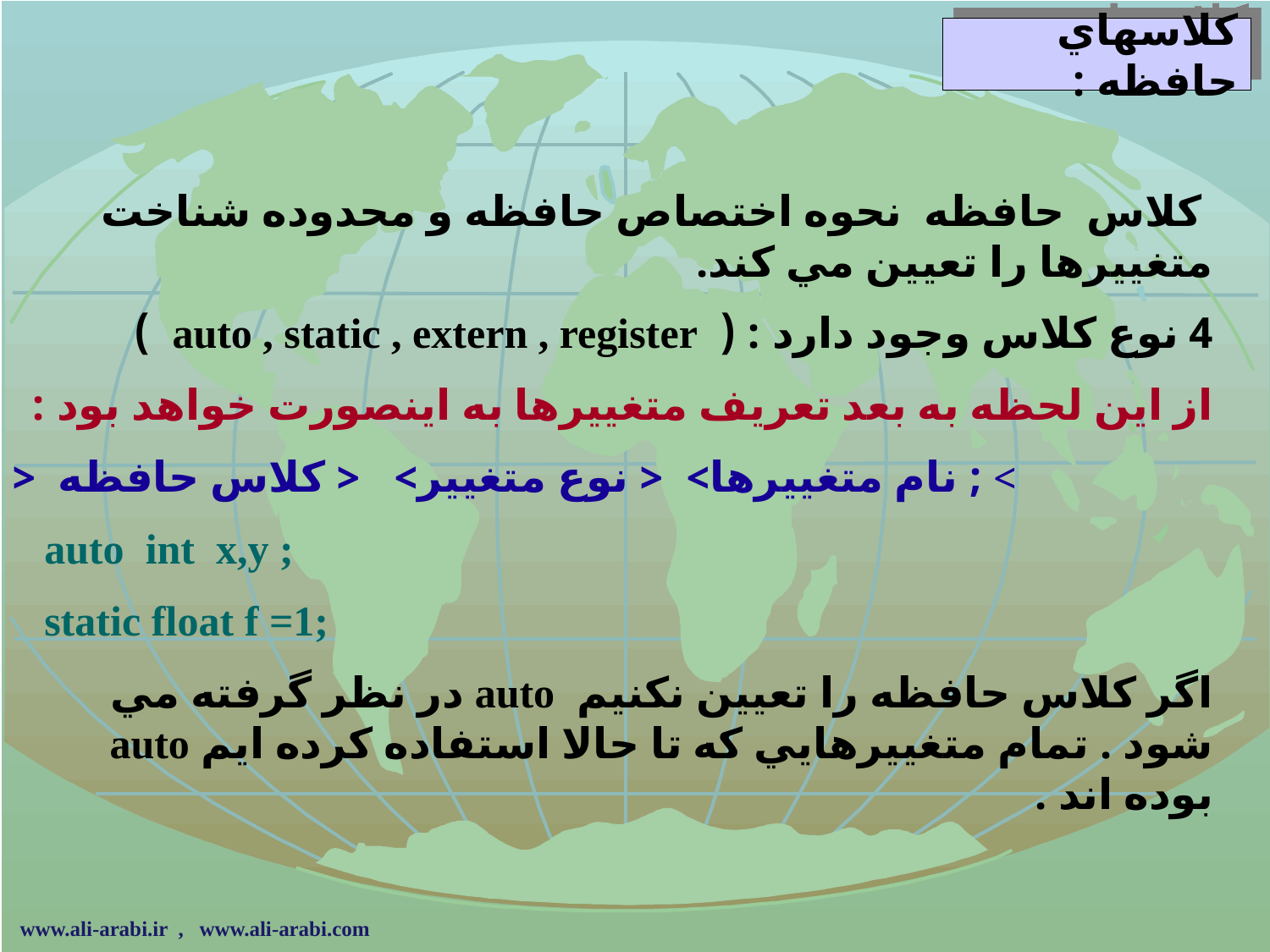

# كلاسهاي حافظه :
 كلاس  حافظه  نحوه اختصاص حافظه و محدوده شناخت متغييرها را تعيين مي كند.
4 نوع كلاس وجود دارد : (  auto , static , extern , register  )
از اين لحظه به بعد تعريف متغييرها به اينصورت خواهد بود :
 > ; نام متغييرها>  < نوع متغيير>   < كلاس حافظه  <
   auto  int  x,y ;
   static float f =1;
اگر كلاس حافظه را تعيين نكنيم  auto در نظر گرفته مي شود . تمام متغييرهايي كه تا حالا استفاده كرده ايم auto  بوده اند .